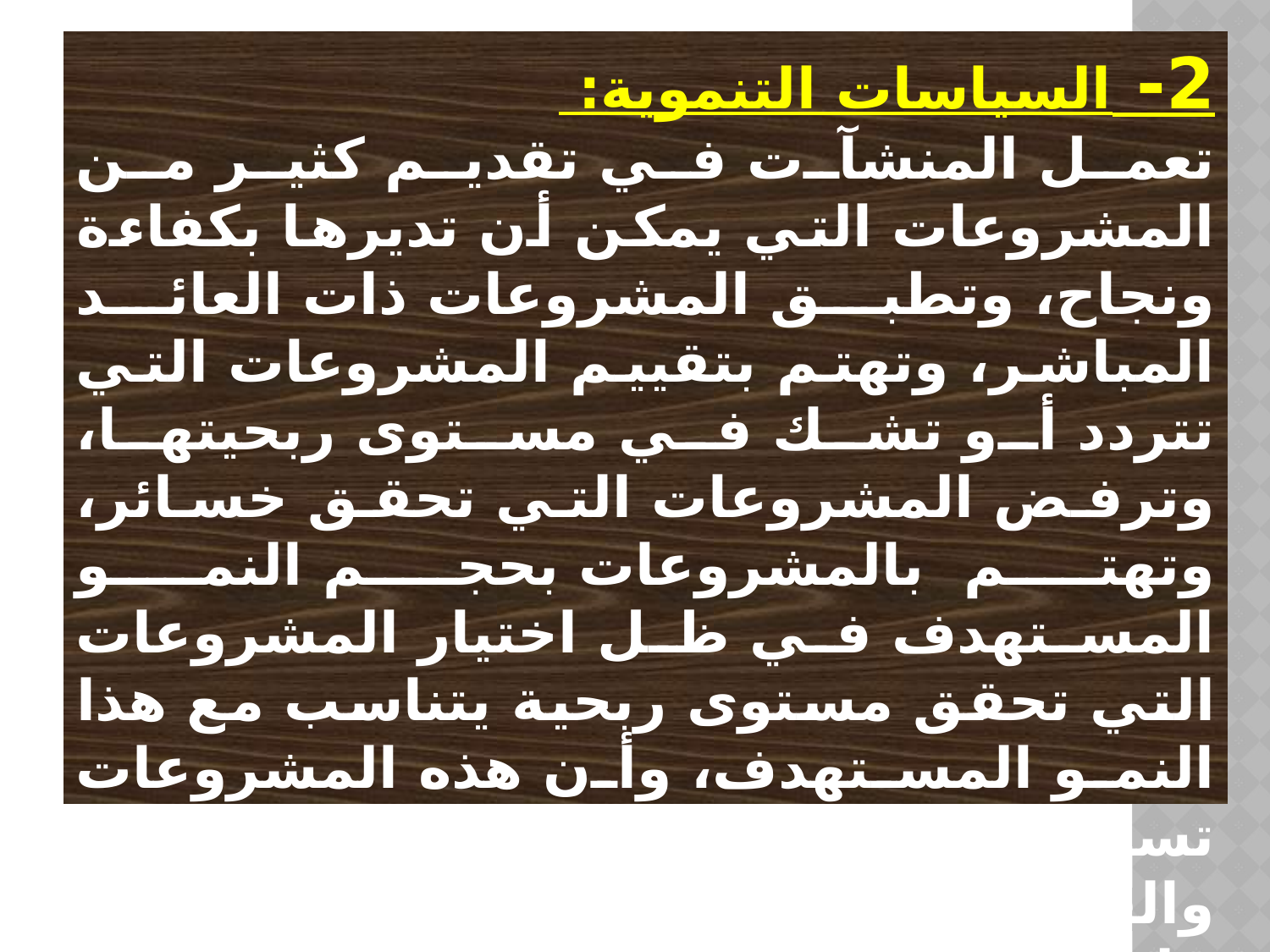

2- السياسات التنموية:
	تعمل المنشآت في تقديم كثير من المشروعات التي يمكن أن تديرها بكفاءة ونجاح، وتطبق المشروعات ذات العائد المباشر، وتهتم بتقييم المشروعات التي تتردد أو تشك في مستوى ربحيتها، وترفض المشروعات التي تحقق خسائر، وتهتم  بالمشروعات بحجم النمو المستهدف في ظل اختيار المشروعات التي تحقق مستوى ربحية يتناسب مع هذا النمو المستهدف، وأن هذه المشروعات تسعى لتحقيق  وتنمية قدراتها المالية والفنية، وتزيد بها القدرة الإنتاجية، وتركز على رفع الكفاءة والفعالية في ظل قاعدة استثمارية تتناسب مع سياساتها المالية والمتوقعة.